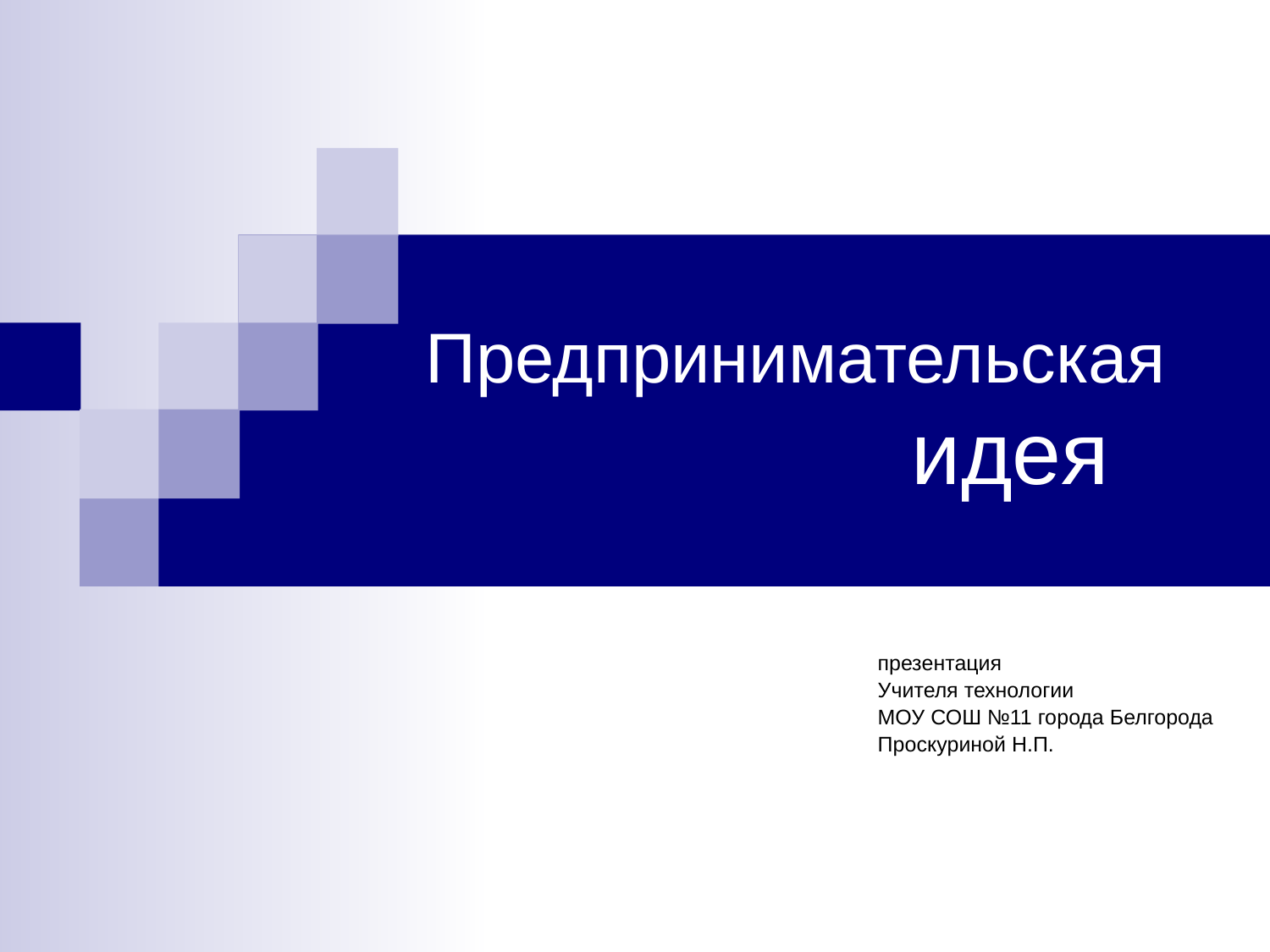

# Предпринимательская                           идея
презентация
Учителя технологии
МОУ СОШ №11 города Белгорода
Проскуриной Н.П.